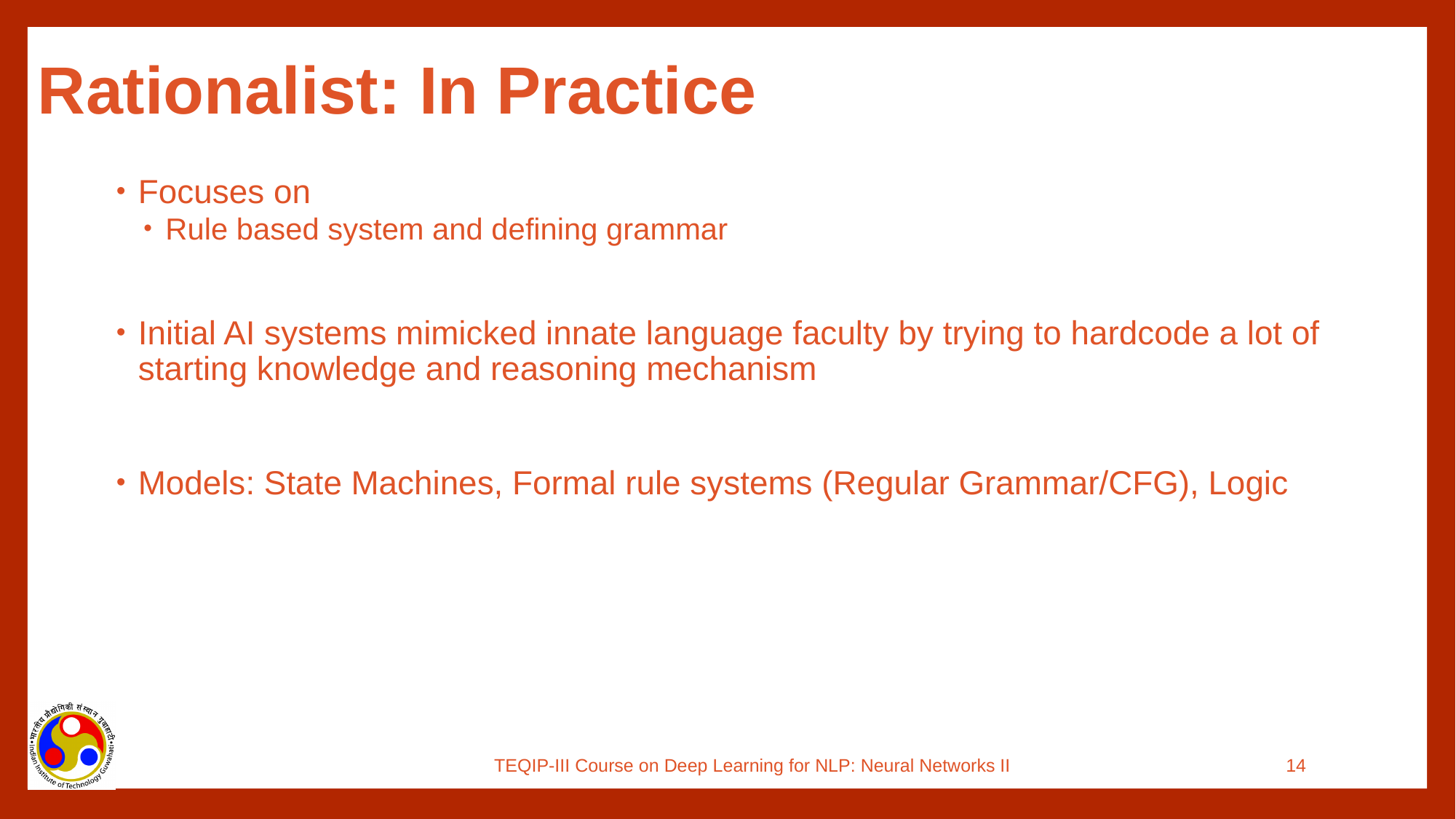

# Rationalist: In Practice
Focuses on
Rule based system and defining grammar

Initial AI systems mimicked innate language faculty by trying to hardcode a lot of starting knowledge and reasoning mechanism

Models: State Machines, Formal rule systems (Regular Grammar/CFG), Logic
TEQIP-III Course on Deep Learning for NLP: Neural Networks II
14